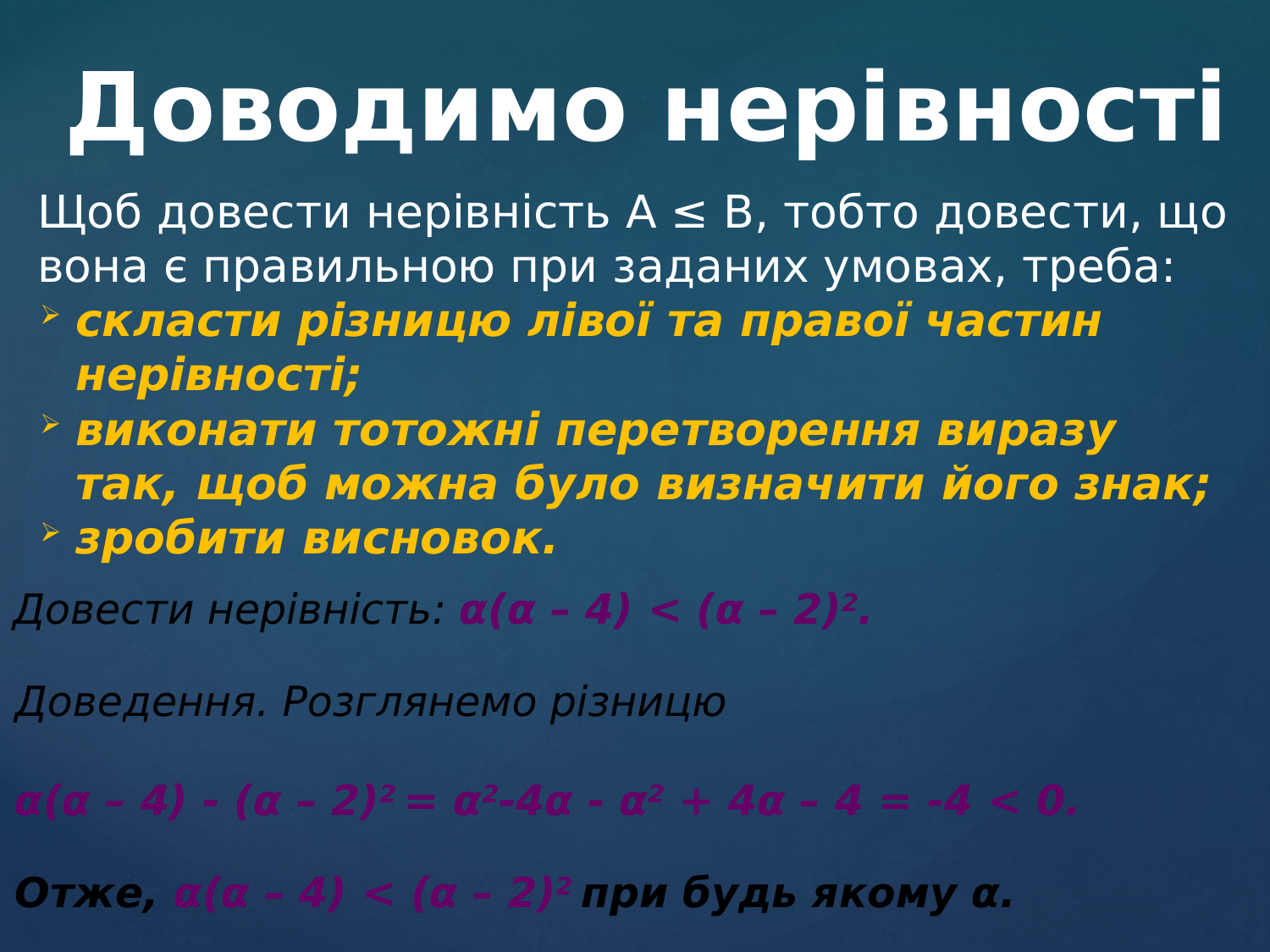

# Доводимо нерівності
Щоб довести нерівність А ≤ В, тобто довести, що вона є правильною при заданих умовах, треба:
скласти різницю лівої та правої частин нерівності;
виконати тотожні перетворення виразу так, щоб можна було визначити його знак;
зробити висновок.

Довести нерівність: α(α – 4) < (α – 2)2.

Доведення. Розглянемо різницю

α(α – 4) - (α – 2)2 = α2-4α - α2 + 4α – 4 = -4 < 0.

Отже, α(α – 4) < (α – 2)2 при будь якому α.